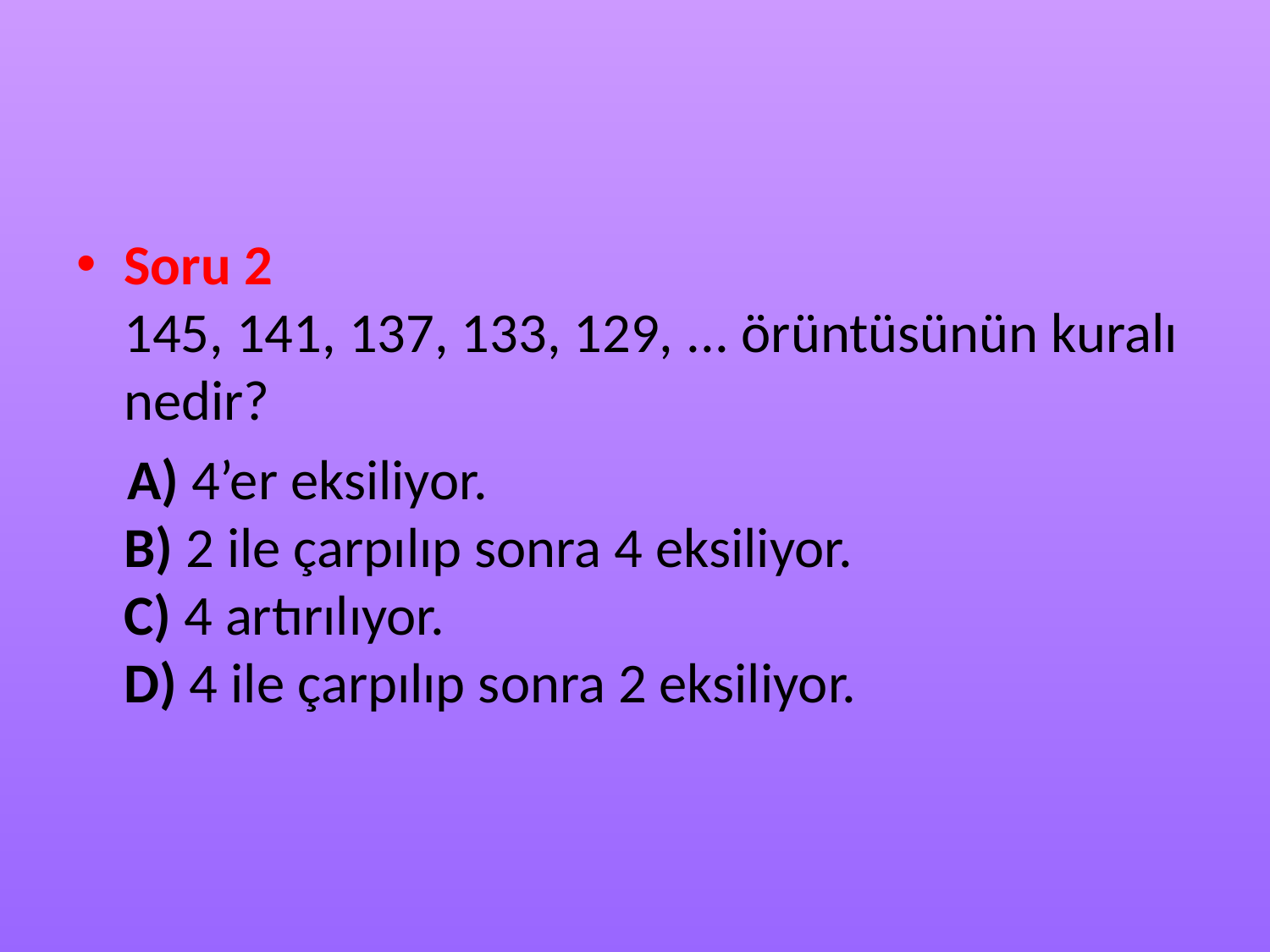

Soru 2
145, 141, 137, 133, 129, ... örüntüsünün kuralı nedir?
    A) 4’er eksiliyor.
B) 2 ile çarpılıp sonra 4 eksiliyor. 
C) 4 artırılıyor. 
D) 4 ile çarpılıp sonra 2 eksiliyor.